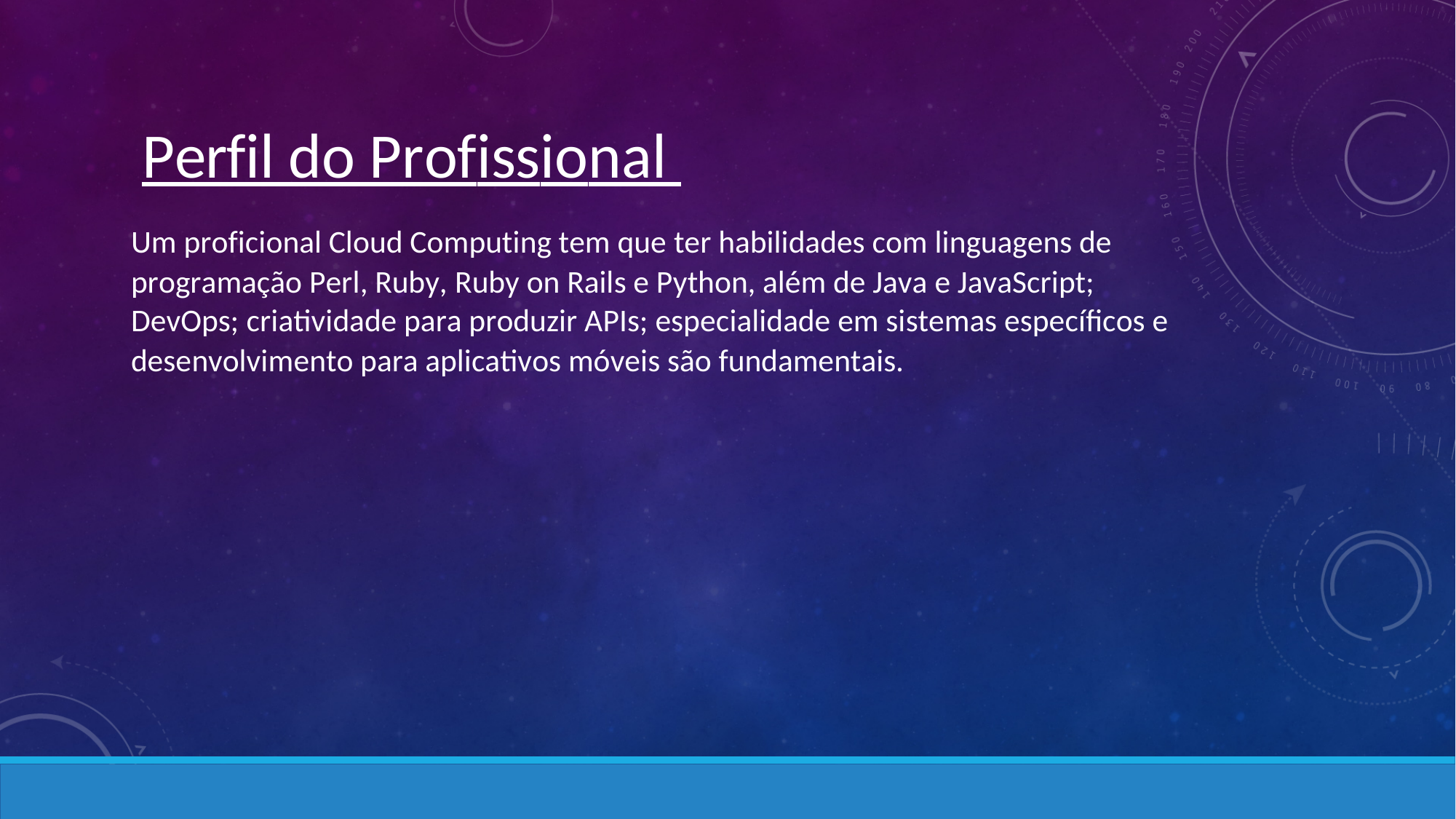

Perfil do Profissional

Um proficional Cloud Computing tem que ter habilidades com linguagens de
programação Perl, Ruby, Ruby on Rails e Python, além de Java e JavaScript;
DevOps; criatividade para produzir APIs; especialidade em sistemas específicos e
desenvolvimento para aplicativos móveis são fundamentais.